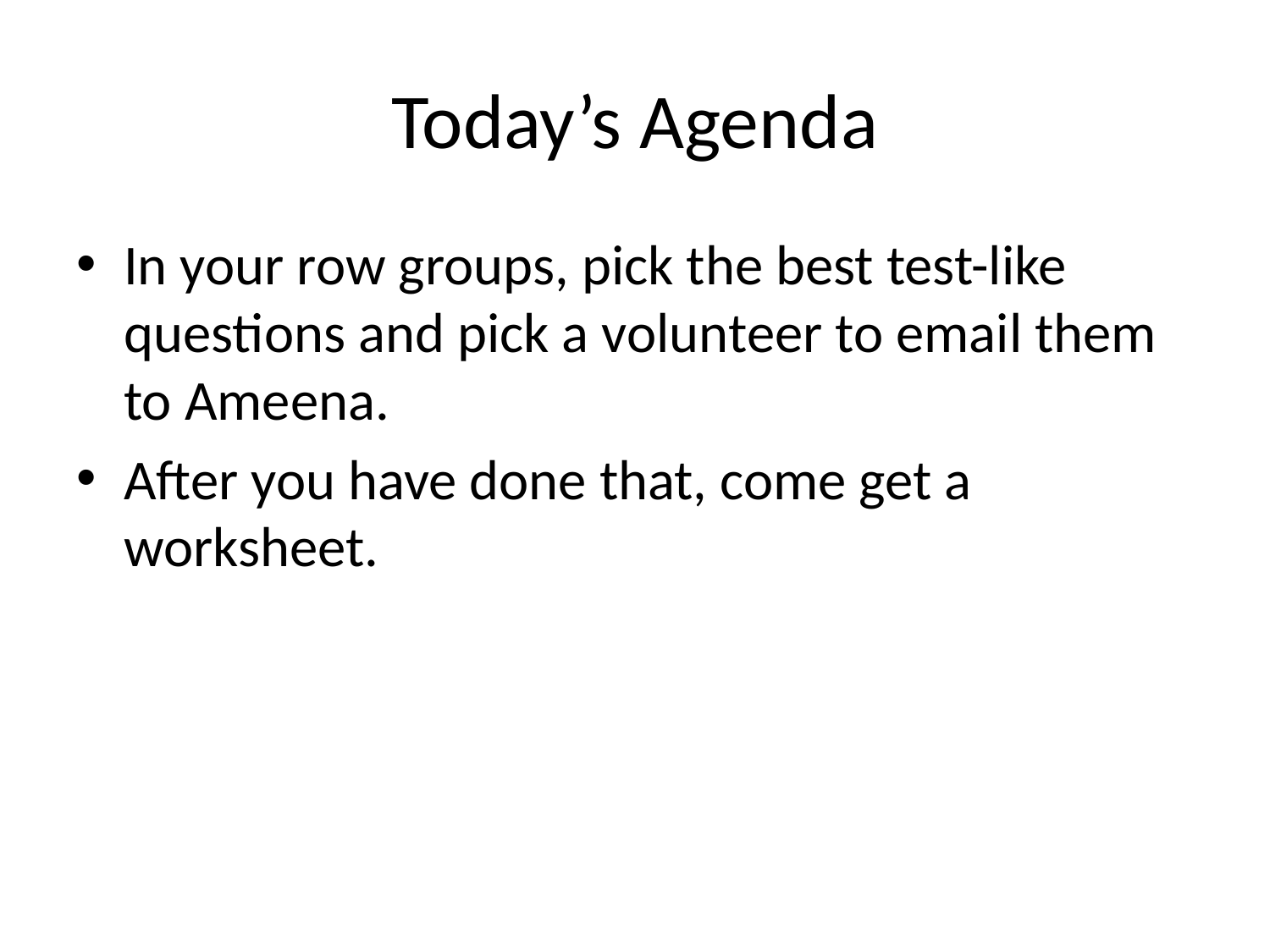

# Today’s Agenda
In your row groups, pick the best test-like questions and pick a volunteer to email them to Ameena.
After you have done that, come get a worksheet.